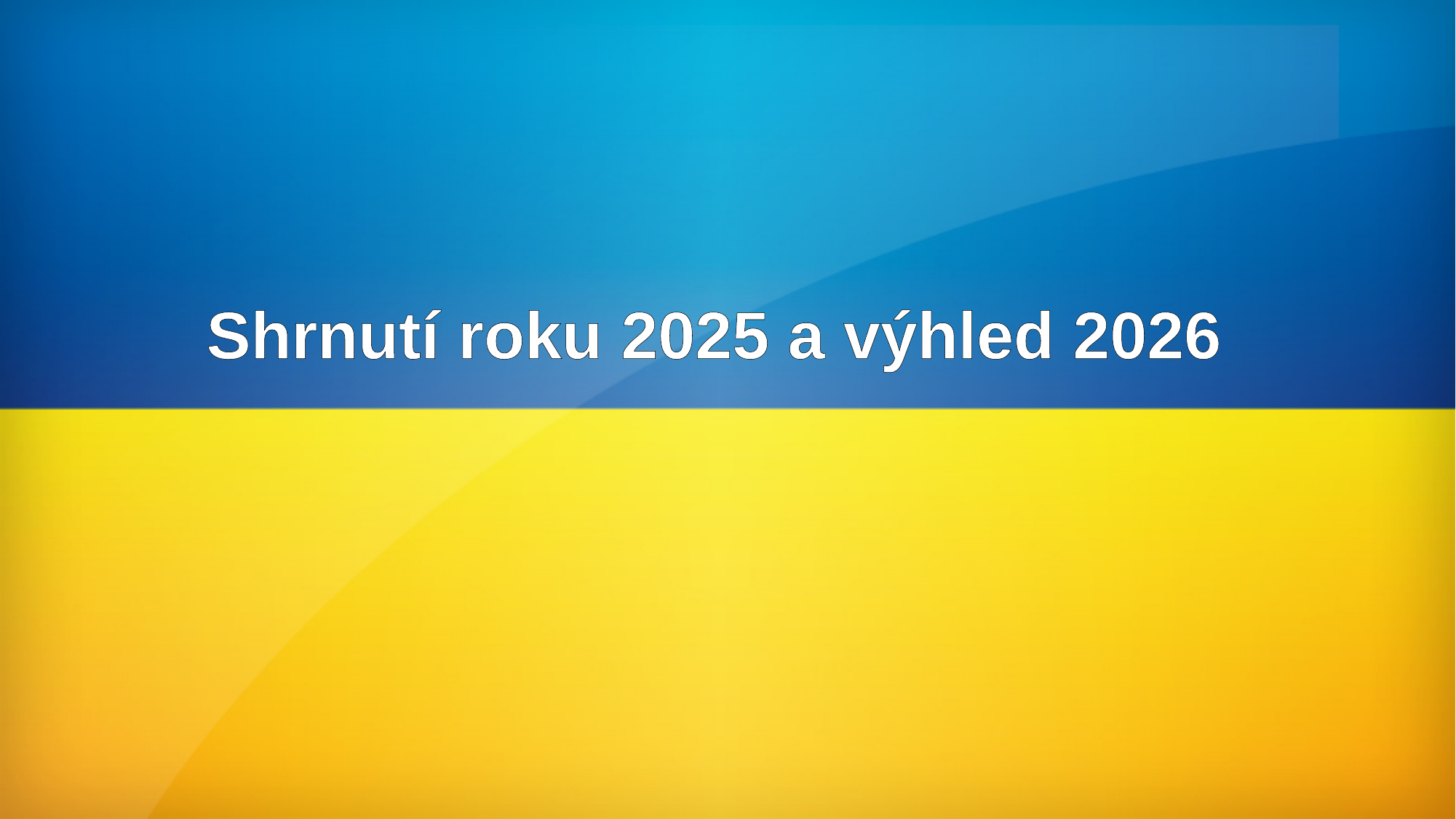

# Shrnutí roku 2025 a výhled 2026